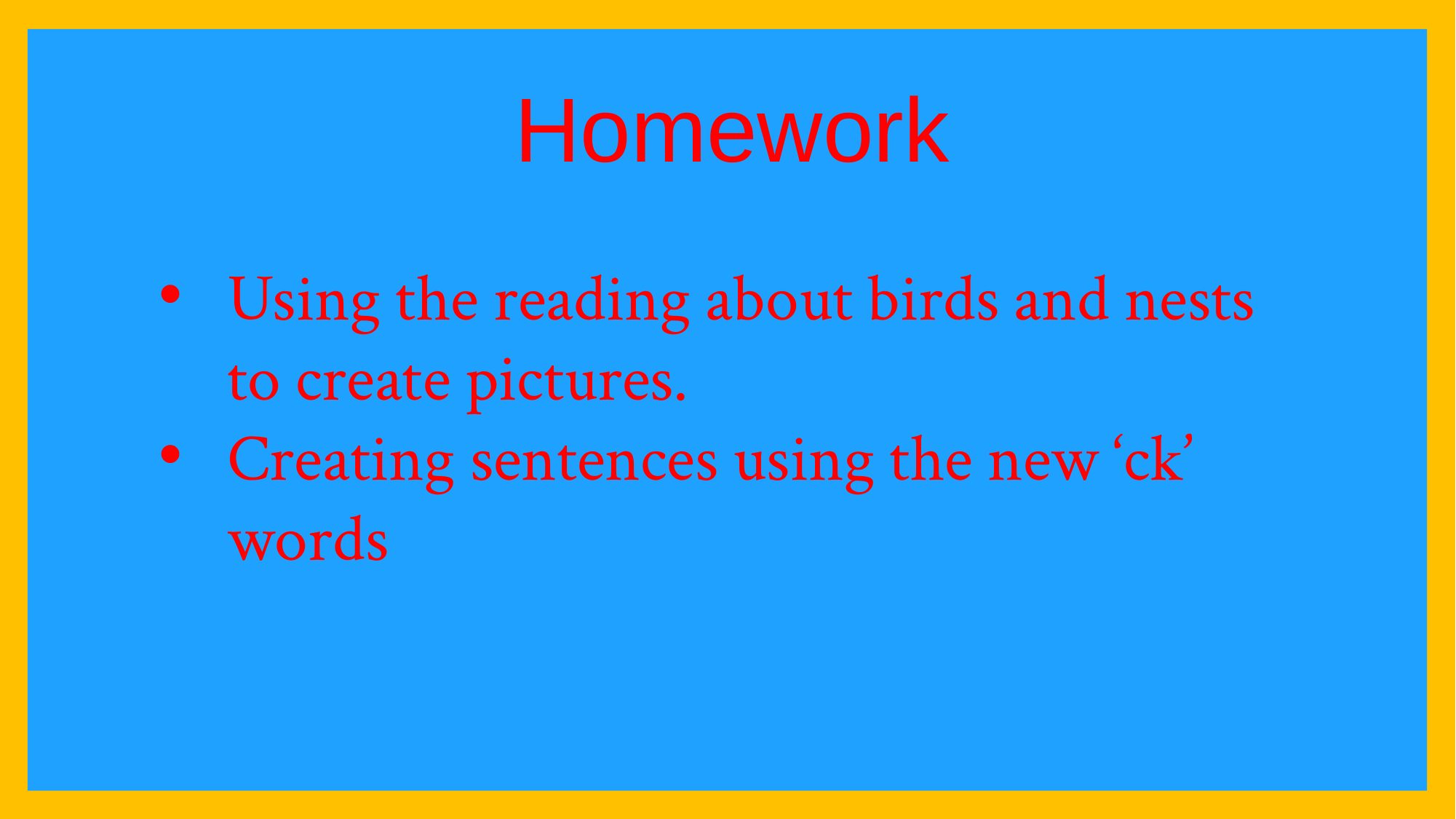

Homework

Using the reading about birds and nests to create pictures.
Creating sentences using the new ‘ck’ words